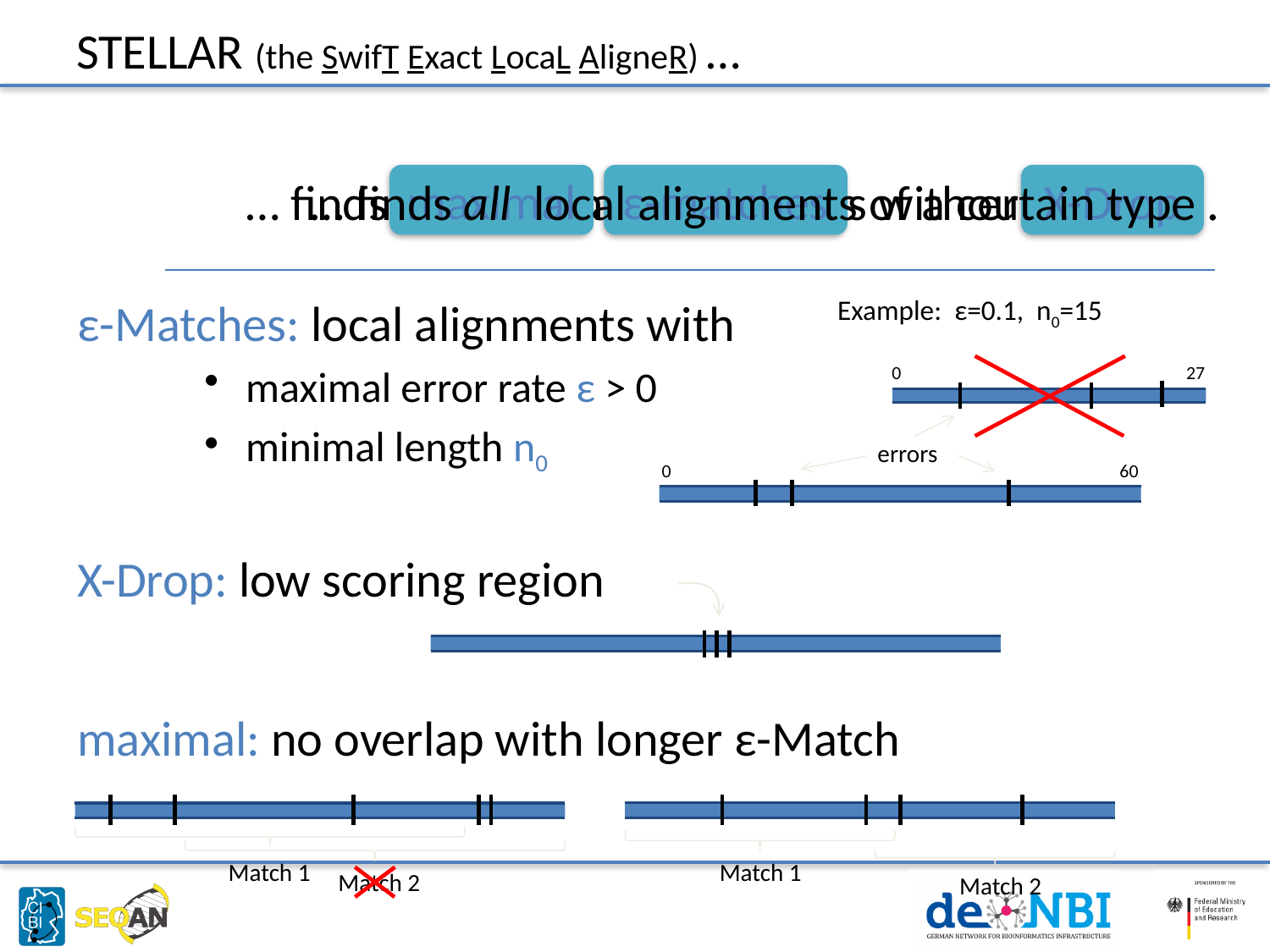

# STELLAR (the SwifT Exact LocaL AligneR) …
… finds all  maximal  ε-matches without  X-Drop .
… finds all  local alignments of a certain type .
maximal
ε-matches
X-Drop
ε-Matches: local alignments with
 maximal error rate ε > 0
 minimal length n0
Example:  ε=0.1,  n0=15
 27
 0

errors
 0
 60

X-Drop: low scoring region

maximal: no overlap with longer ε-Match

Match 1
Match 2

Match 1
Match 2